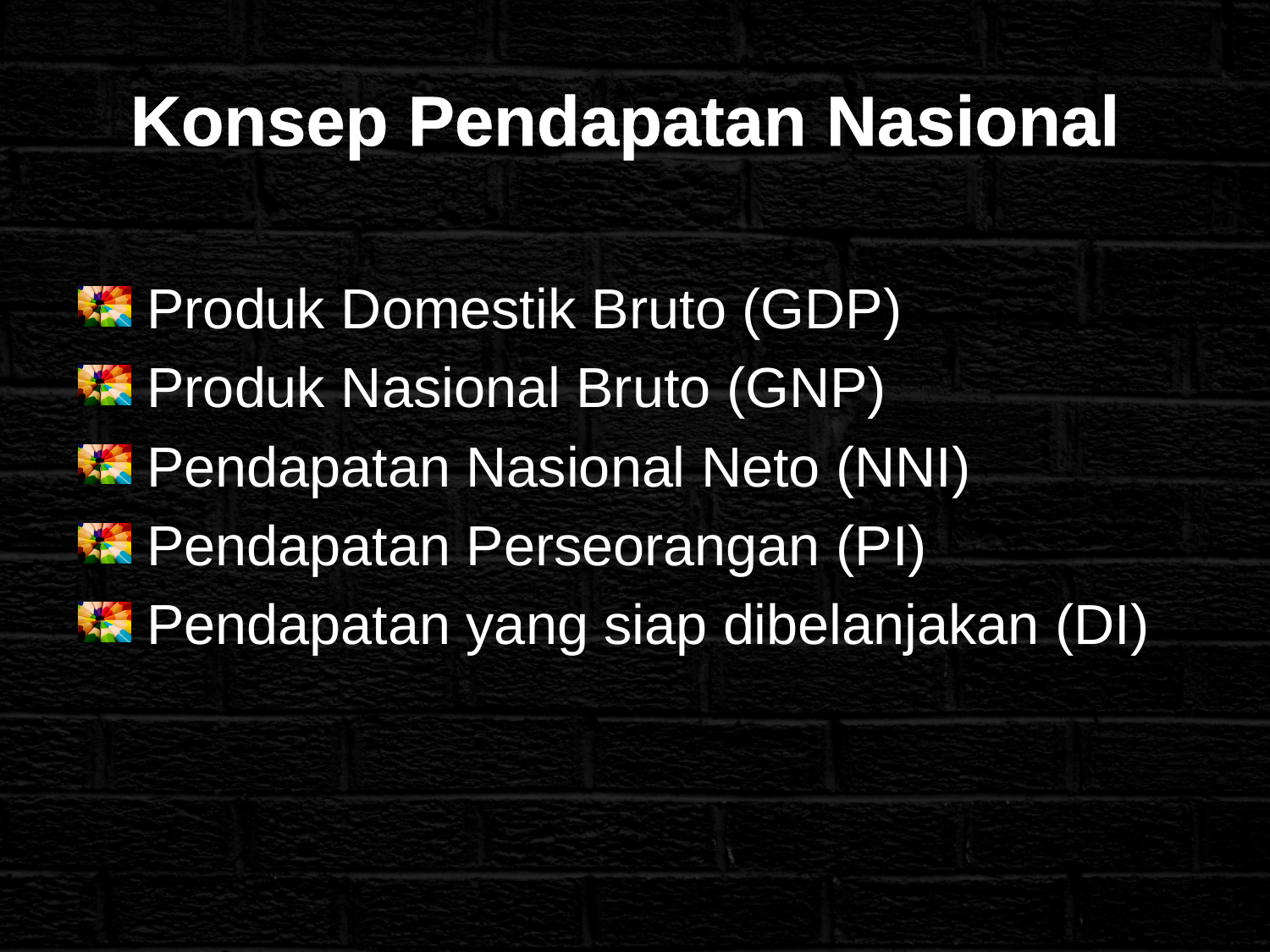

# Konsep Pendapatan Nasional
 Produk Domestik Bruto (GDP)
 Produk Nasional Bruto (GNP)
 Pendapatan Nasional Neto (NNI)
 Pendapatan Perseorangan (PI)
 Pendapatan yang siap dibelanjakan (DI)